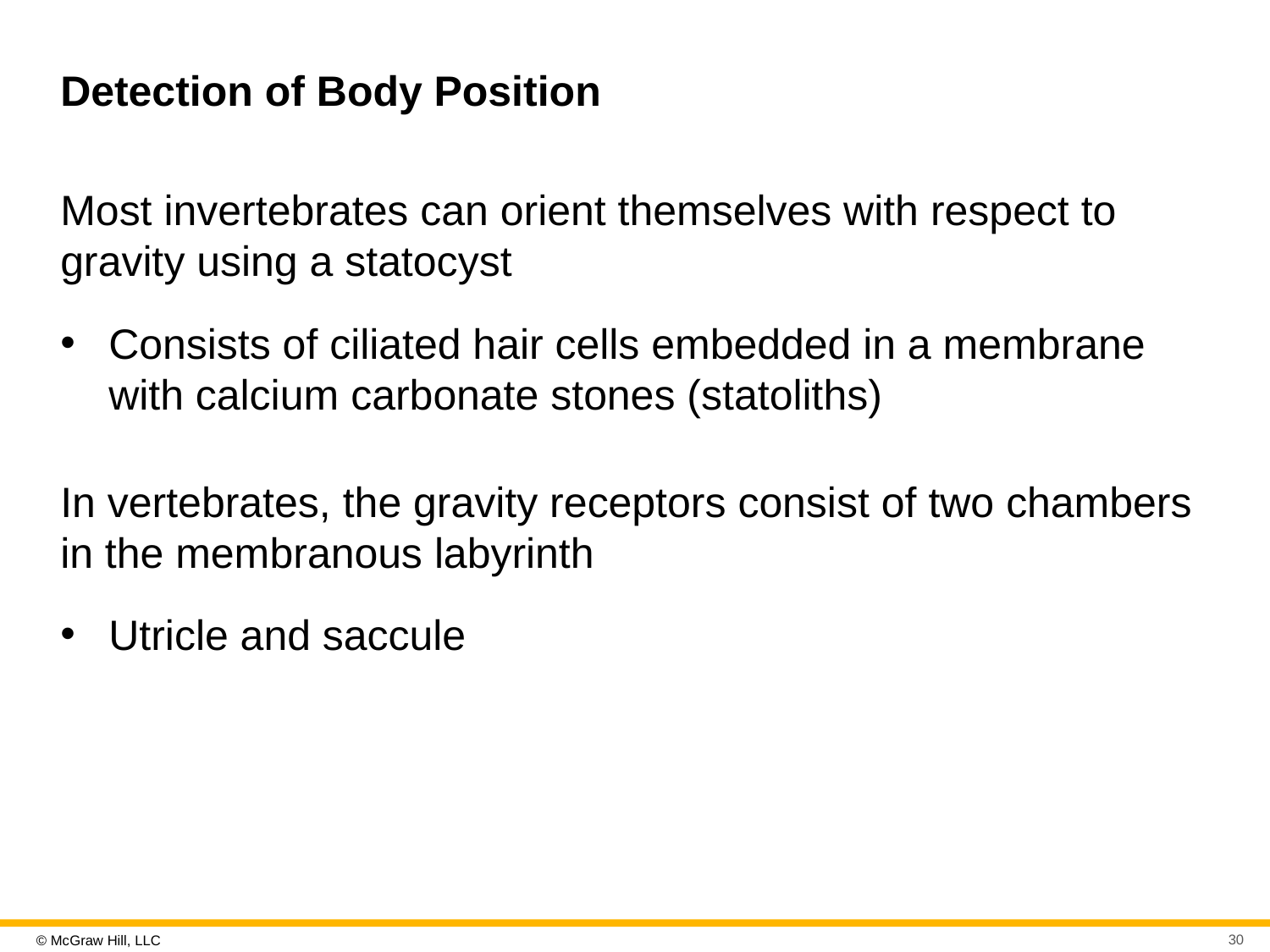

# Detection of Body Position
Most invertebrates can orient themselves with respect to gravity using a statocyst
Consists of ciliated hair cells embedded in a membrane with calcium carbonate stones (statoliths)
In vertebrates, the gravity receptors consist of two chambers in the membranous labyrinth
Utricle and saccule
30